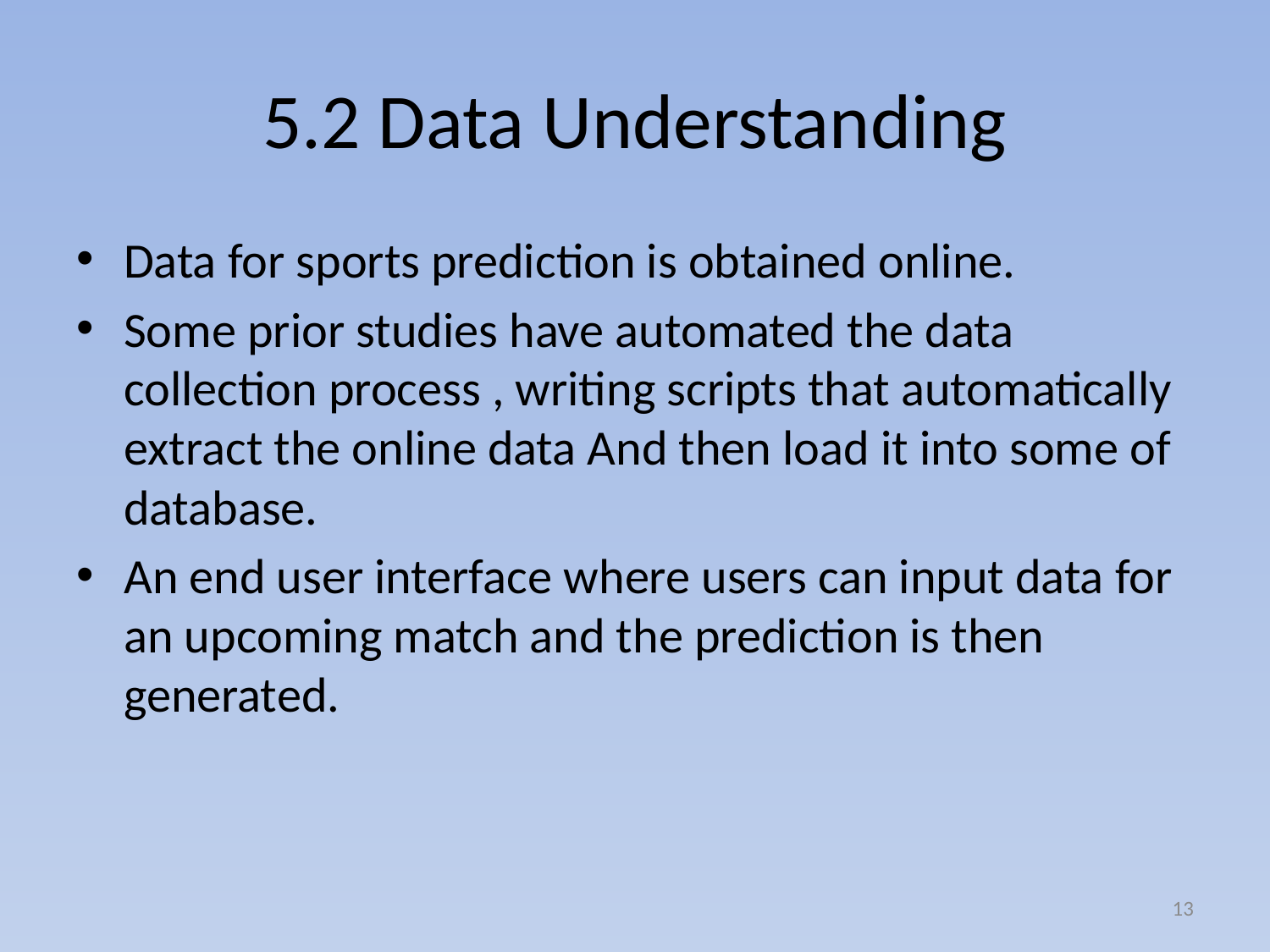

# 5.2 Data Understanding
Data for sports prediction is obtained online.
Some prior studies have automated the data collection process , writing scripts that automatically extract the online data And then load it into some of database.
An end user interface where users can input data for an upcoming match and the prediction is then generated.

13